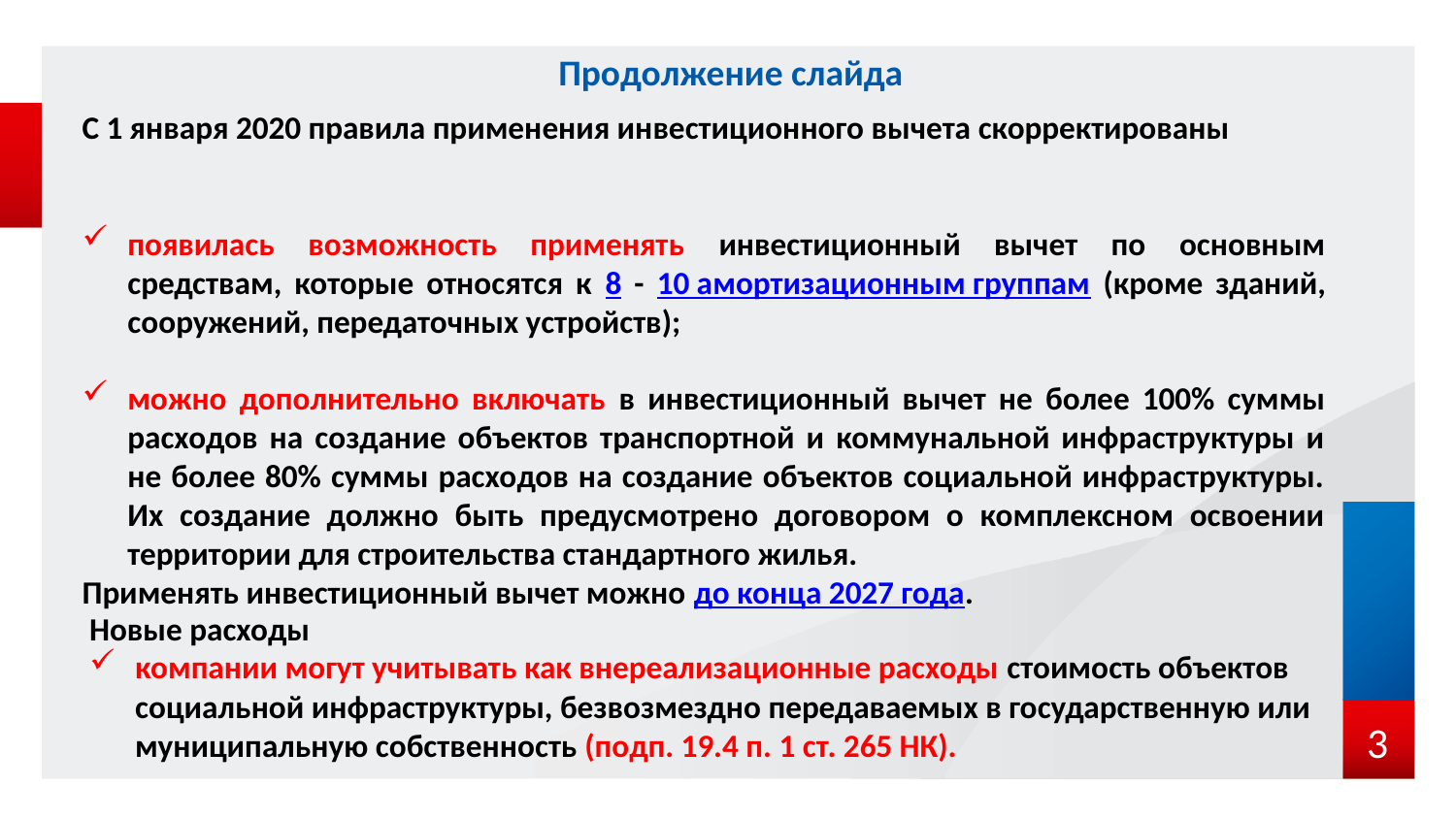

# Продолжение слайда
С 1 января 2020 правила применения инвестиционного вычета скорректированы

появилась возможность применять инвестиционный вычет по основным средствам, которые относятся к 8 - 10 амортизационным группам (кроме зданий, сооружений, передаточных устройств);

можно дополнительно включать в инвестиционный вычет не более 100% суммы расходов на создание объектов транспортной и коммунальной инфраструктуры и не более 80% суммы расходов на создание объектов социальной инфраструктуры. Их создание должно быть предусмотрено договором о комплексном освоении территории для строительства стандартного жилья.
Применять инвестиционный вычет можно до конца 2027 года.

Новые расходы
компании могут учитывать как внереализационные расходы стоимость объектов социальной инфраструктуры, безвозмездно передаваемых в государственную или муниципальную собственность (подп. 19.4 п. 1 ст. 265 НК).
 3